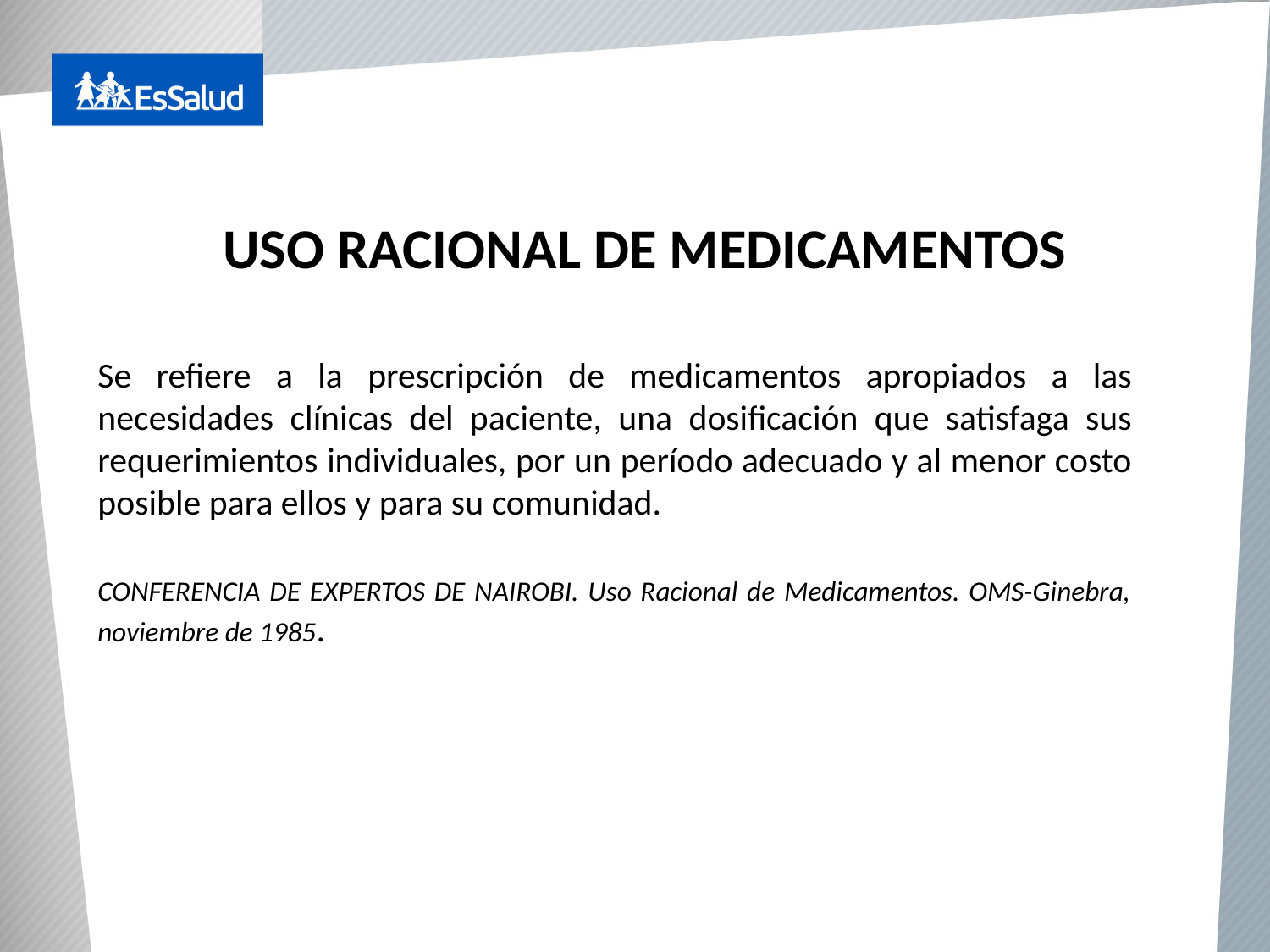

# USO RACIONAL DE MEDICAMENTOS
Se refiere a la prescripción de medicamentos apropiados a las necesidades clínicas del paciente, una dosificación que satisfaga sus requerimientos individuales, por un período adecuado y al menor costo posible para ellos y para su comunidad.

CONFERENCIA DE EXPERTOS DE NAIROBI. Uso Racional de Medicamentos. OMS-Ginebra, noviembre de 1985.